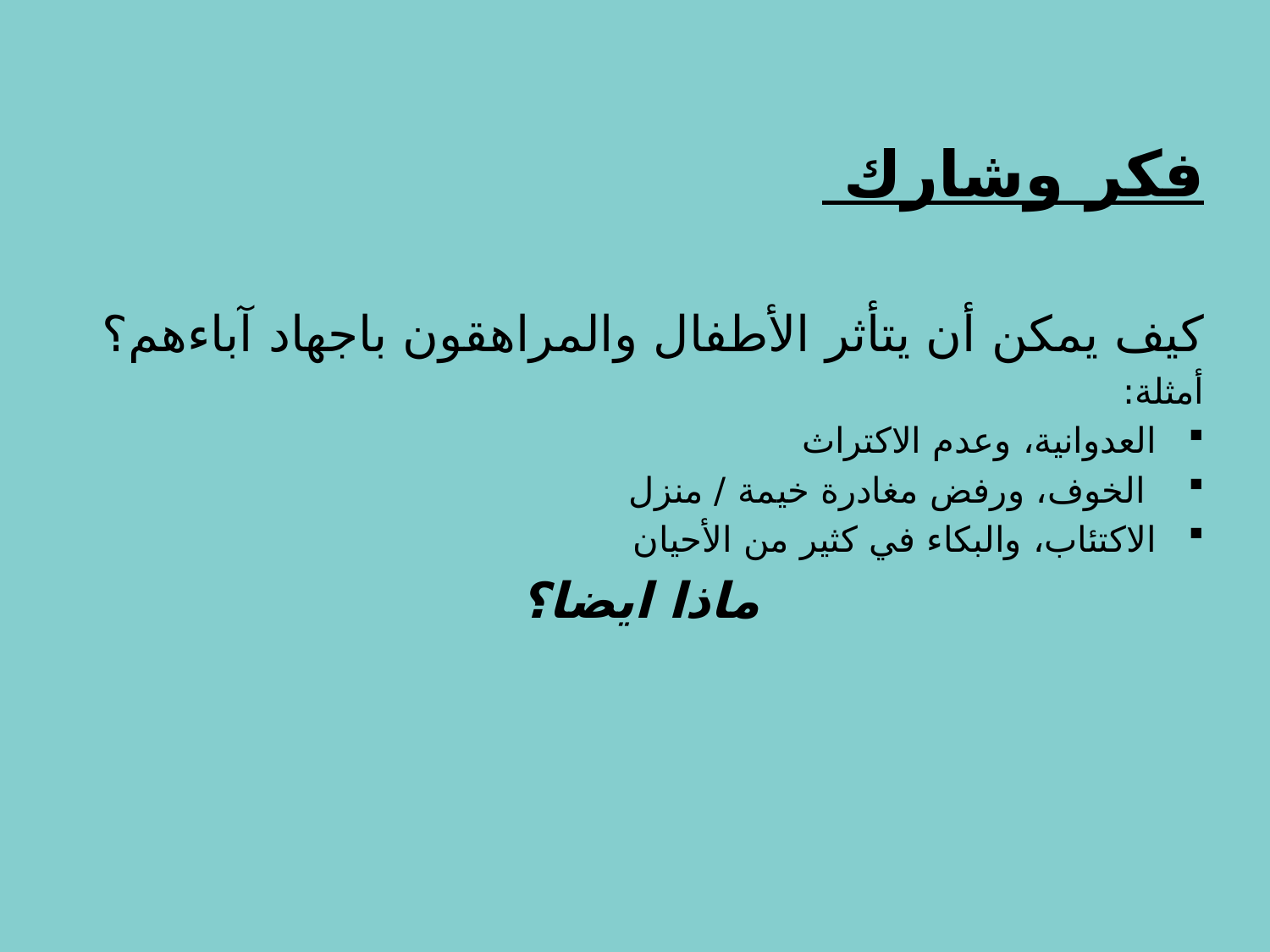

# فكر وشارك
کیف یمکن أن یتأثر الأطفال والمراهقون باجهاد آباءھم؟
أمثلة:
العدوانية، وعدم الاكتراث
 الخوف، ورفض مغادرة خيمة / منزل
الاكتئاب، والبكاء في كثير من الأحيان
ماذا ايضا؟